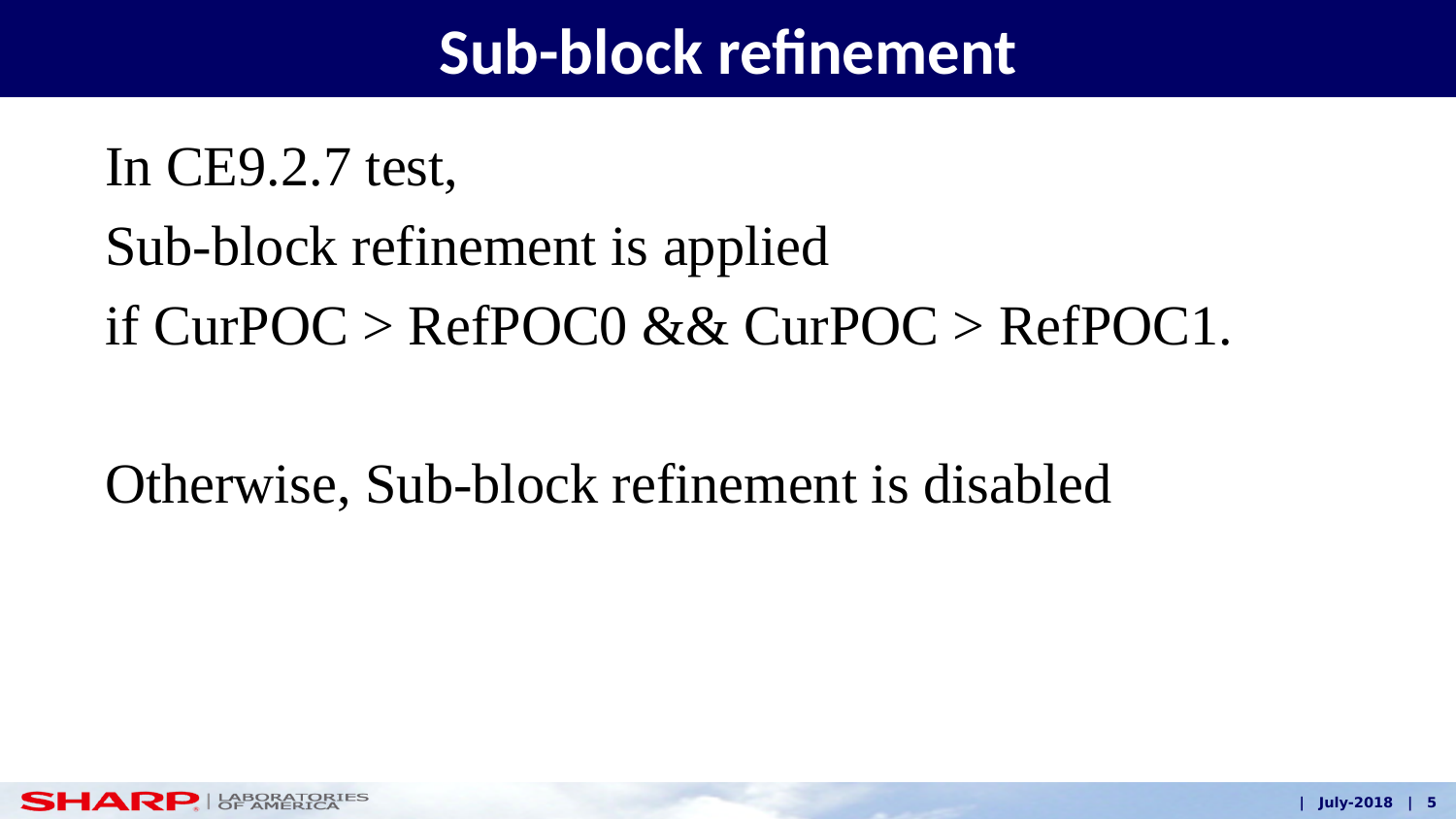

5
# Sub-block refinement
In CE9.2.7 test,
Sub-block refinement is applied
if CurPOC > RefPOC0 && CurPOC > RefPOC1.

Otherwise, Sub-block refinement is disabled